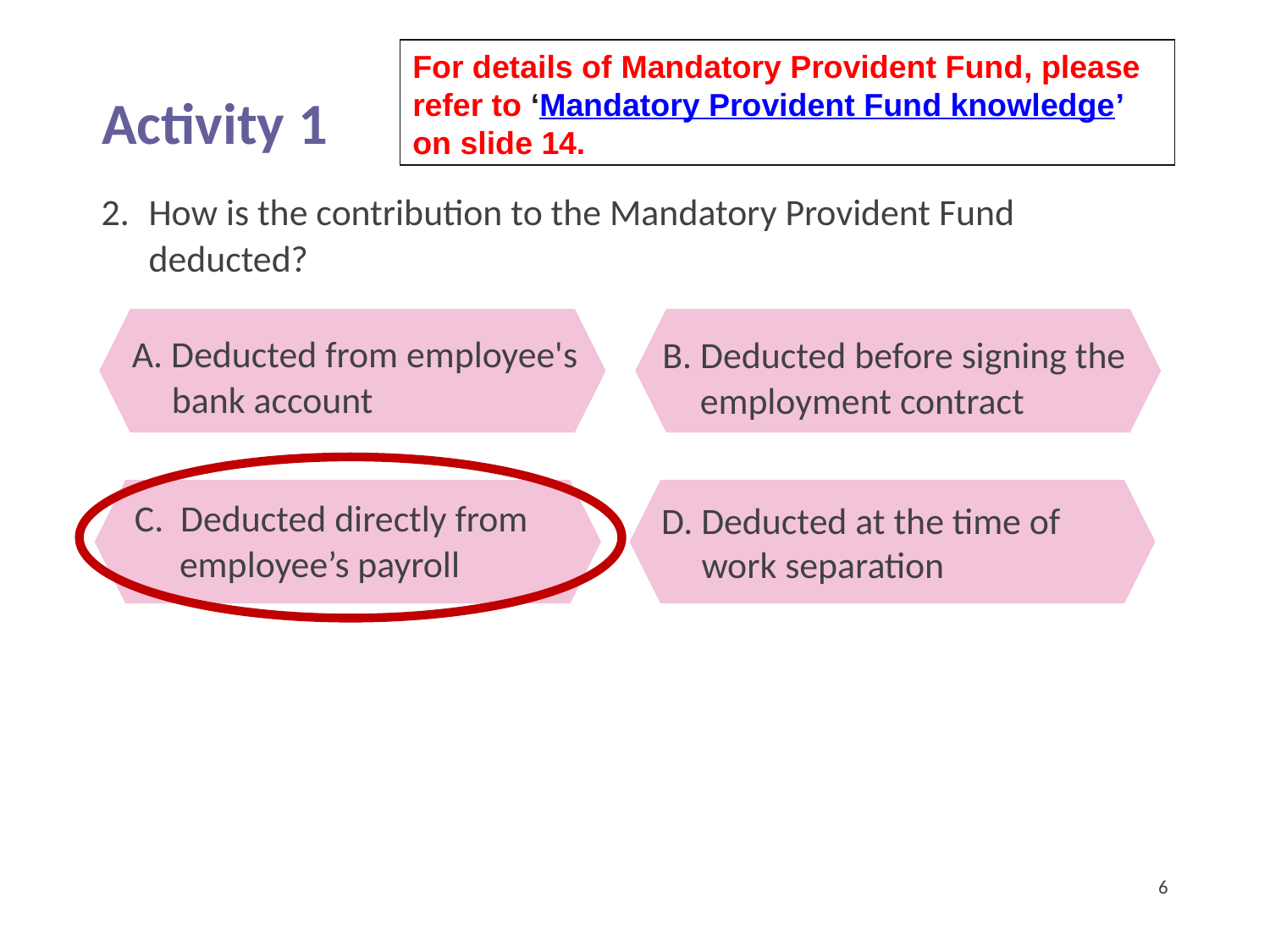

For details of Mandatory Provident Fund, please refer to ‘Mandatory Provident Fund knowledge’ on slide 14.
Activity 1
How is the contribution to the Mandatory Provident Fund deducted?

A. Deducted from employee's bank account
B. Deducted before signing the employment contract

C.  Deducted directly from employee’s payroll
D. Deducted at the time of work separation
6